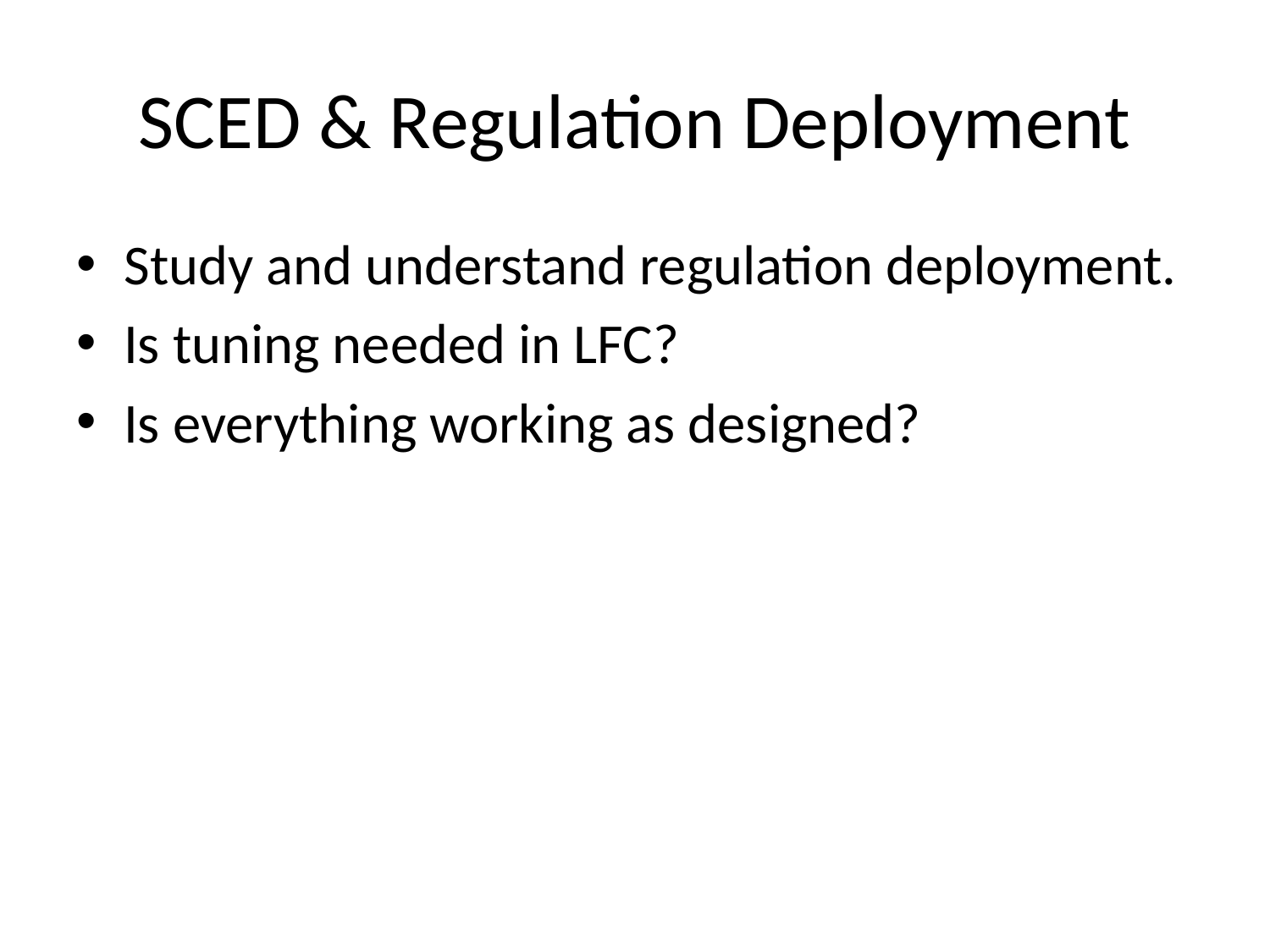

# SCED & Regulation Deployment
Study and understand regulation deployment.
Is tuning needed in LFC?
Is everything working as designed?